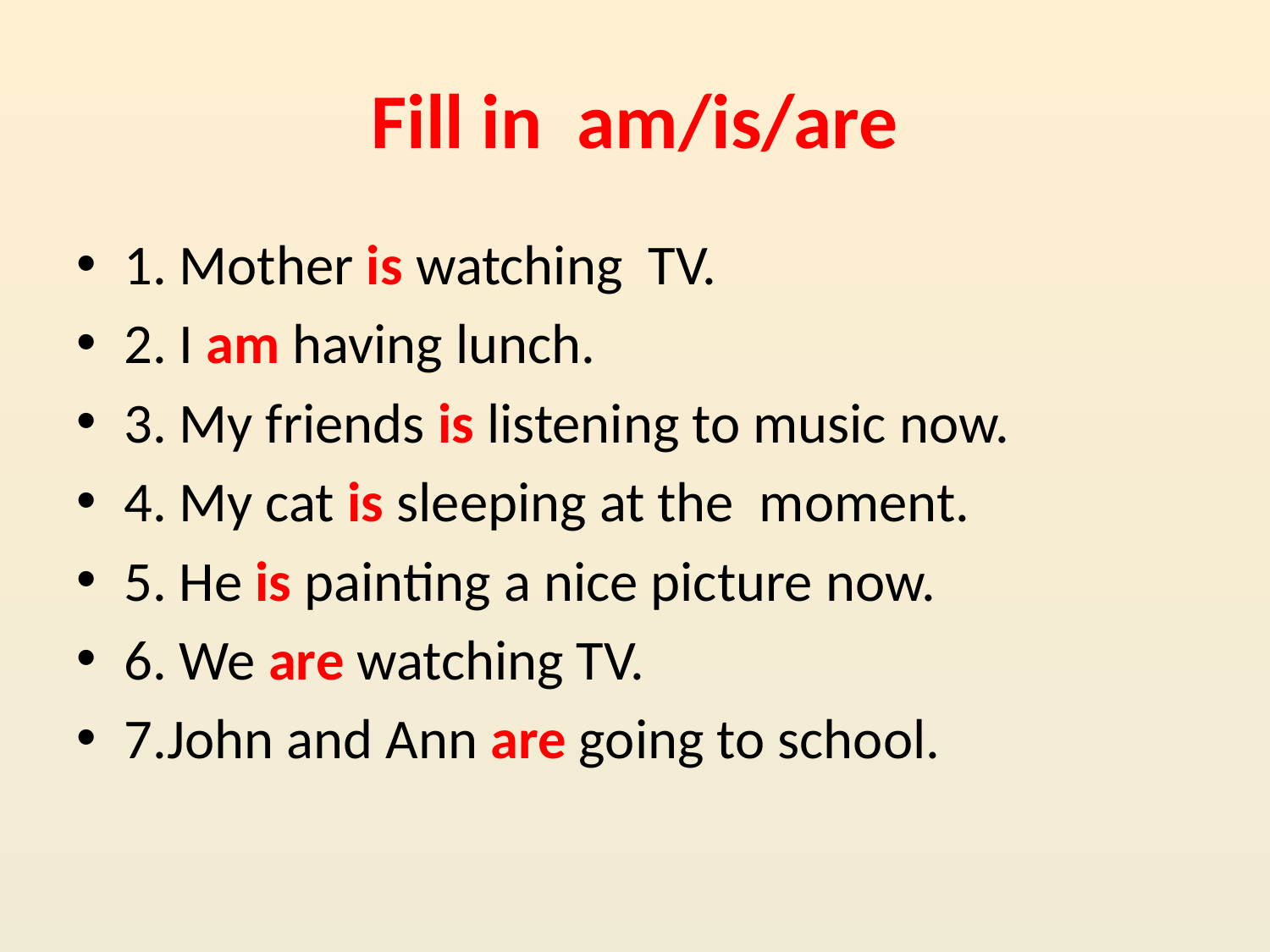

# Fill in  am/is/are
1. Mother is watching  TV.
2. I am having lunch.
3. My friends is listening to music now.
4. My cat is sleeping at the  moment.
5. He is painting a nice picture now.
6. We are watching TV.
7.John and Ann are going to school.